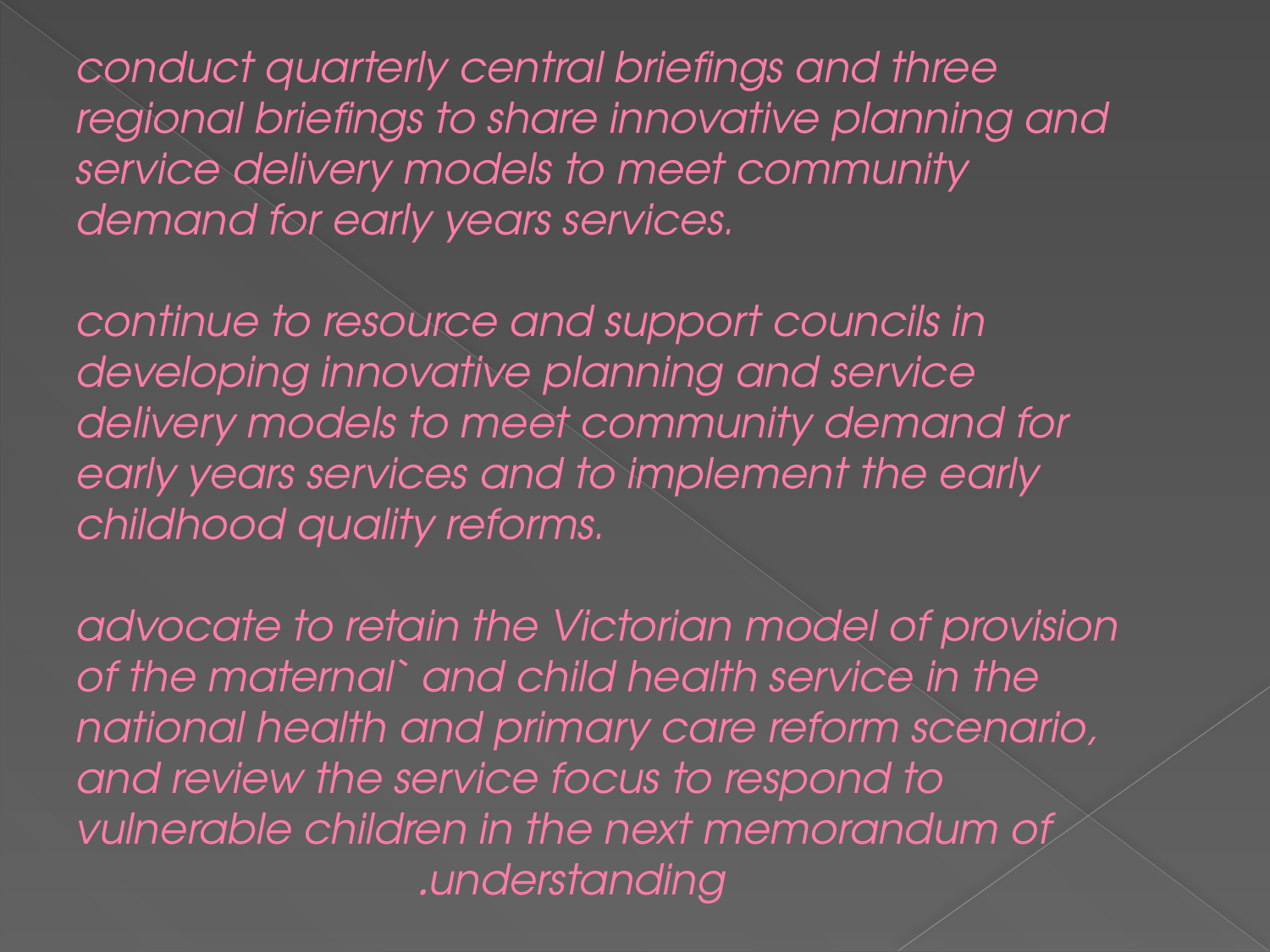

# conduct quarterly central briefings and three regional briefings to share innovative planning and service delivery models to meet community demand for early years services. continue to resource and support councils in developing innovative planning and service delivery models to meet community demand for early years services and to implement the early childhood quality reforms. advocate to retain the Victorian model of provision of the maternal` and child health service in the national health and primary care reform scenario, and review the service focus to respond to vulnerable children in the next memorandum of understanding.